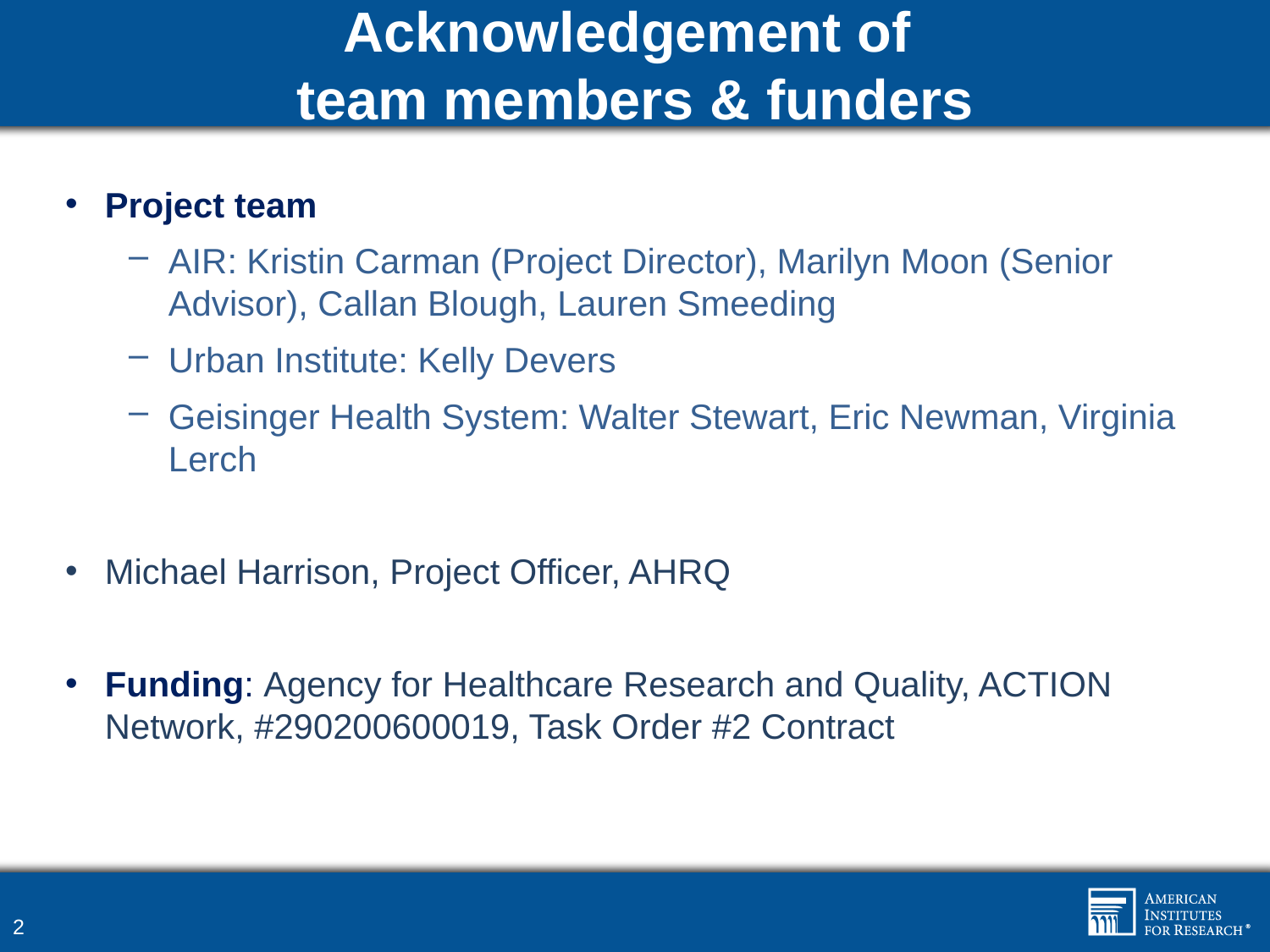

# Acknowledgement of team members & funders
Project team
AIR: Kristin Carman (Project Director), Marilyn Moon (Senior Advisor), Callan Blough, Lauren Smeeding
Urban Institute: Kelly Devers
Geisinger Health System: Walter Stewart, Eric Newman, Virginia Lerch

Michael Harrison, Project Officer, AHRQ

Funding: Agency for Healthcare Research and Quality, ACTION Network, #290200600019, Task Order #2 Contract
2